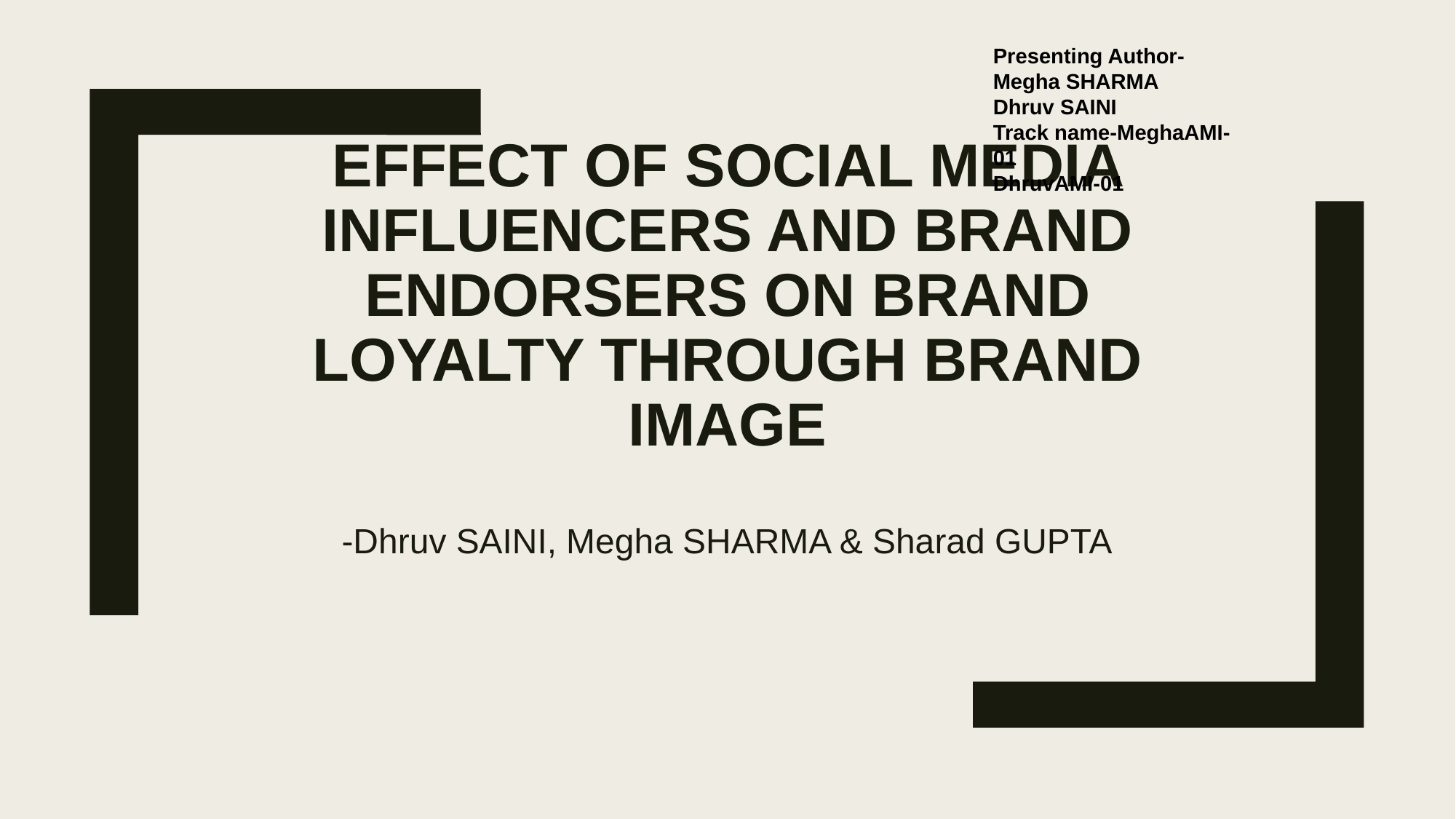

Presenting Author-Megha SHARMA
Dhruv SAINI
Track name-MeghaAMI-01
DhruvAMI-01

# Effect of Social media influencers and brand endorsers on brand loyalty through brand image
-Dhruv SAINI, Megha SHARMA & Sharad GUPTA